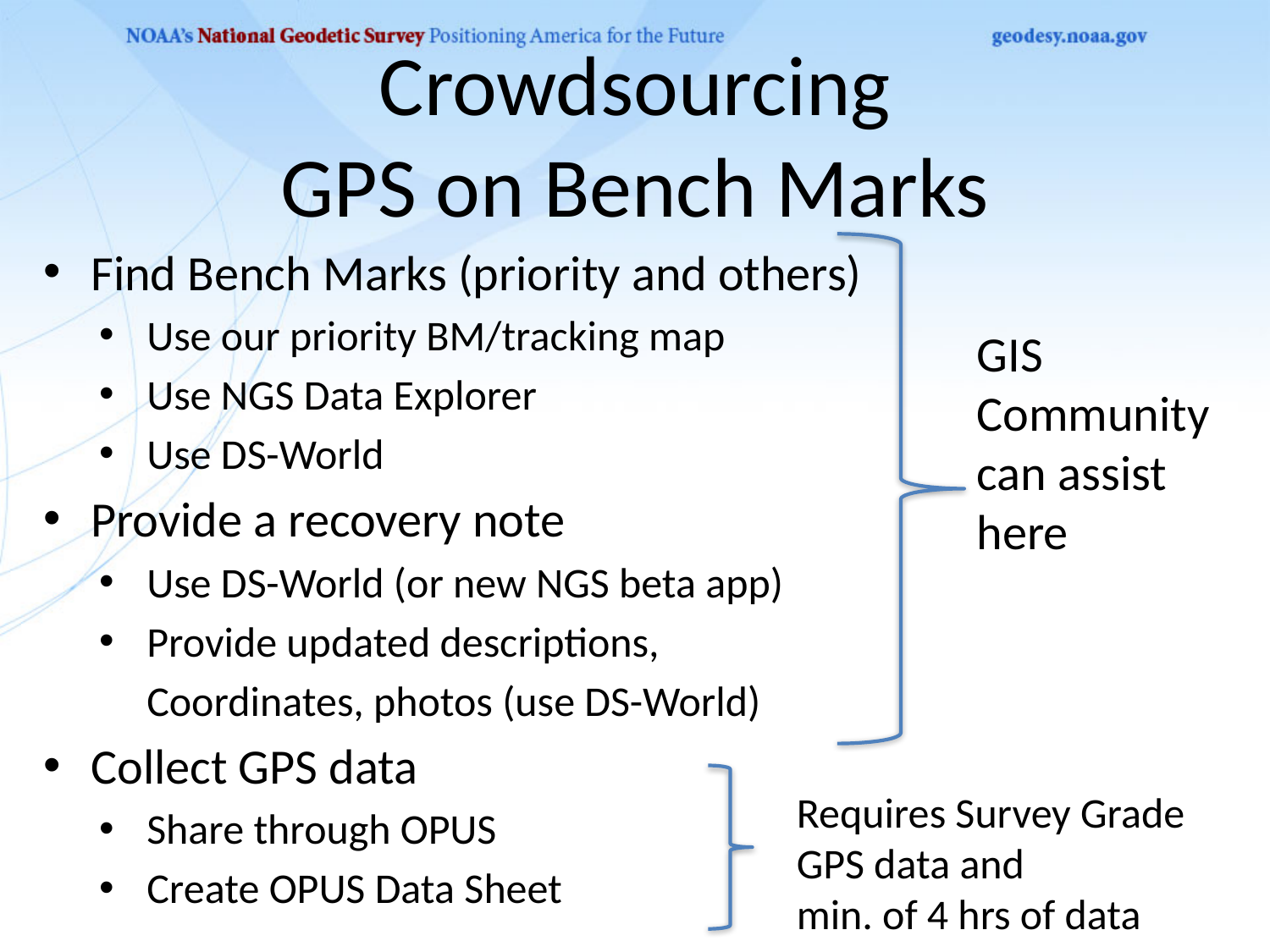

# Crowdsourcing GPS on Bench Marks

Find Bench Marks (priority and others)
Use our priority BM/tracking map
Use NGS Data Explorer
Use DS-World
Provide a recovery note
Use DS-World (or new NGS beta app)
Provide updated descriptions,
     Coordinates, photos (use DS-World)
Collect GPS data
Share through OPUS
Create OPUS Data Sheet

GIS Community
can assist here

Requires Survey Grade
GPS data and
min. of 4 hrs of data